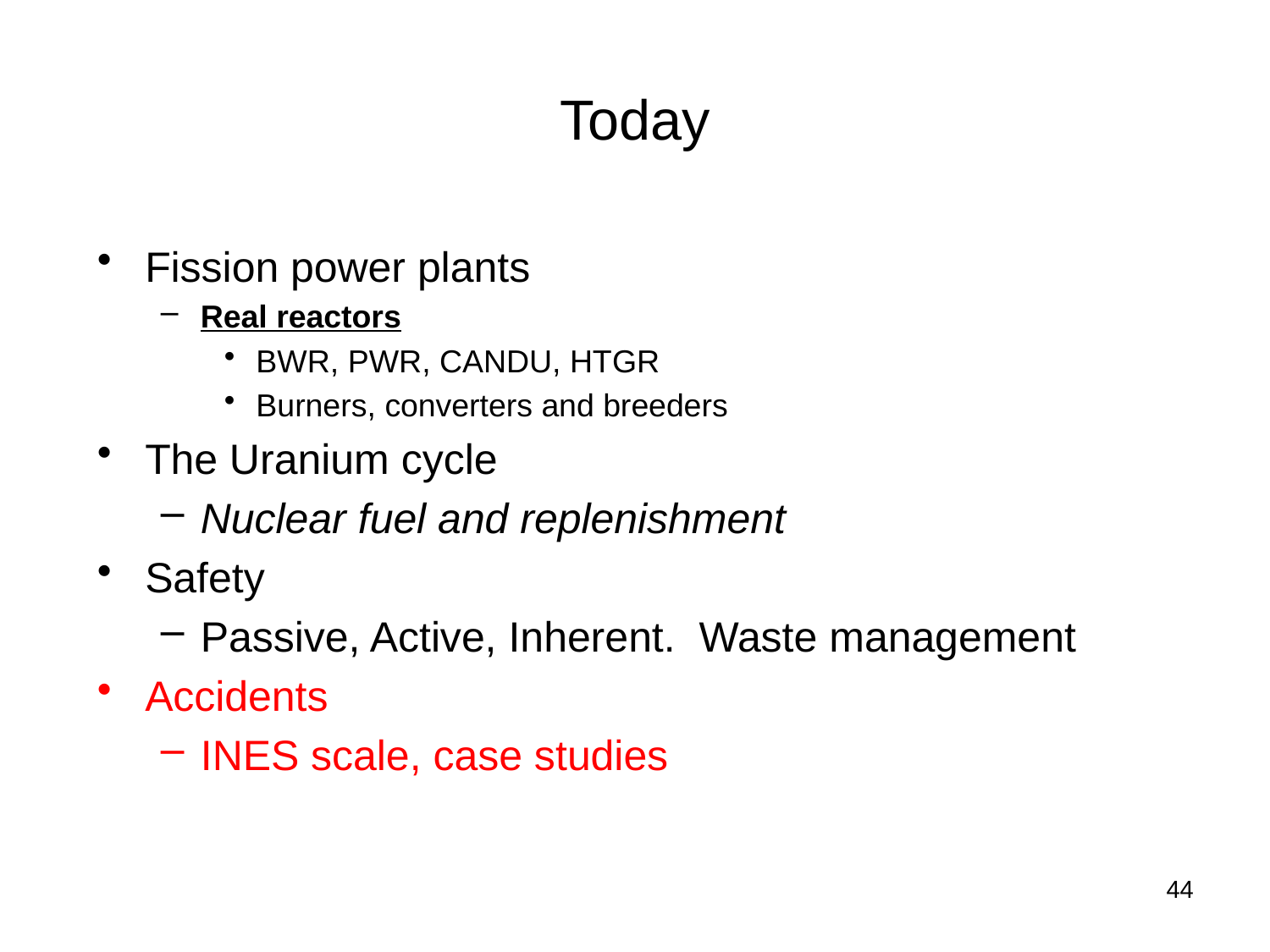

# Today
Fission power plants
Real reactors
BWR, PWR, CANDU, HTGR
Burners, converters and breeders
The Uranium cycle
Nuclear fuel and replenishment
Safety
Passive, Active, Inherent.  Waste management
Accidents
INES scale, case studies
44